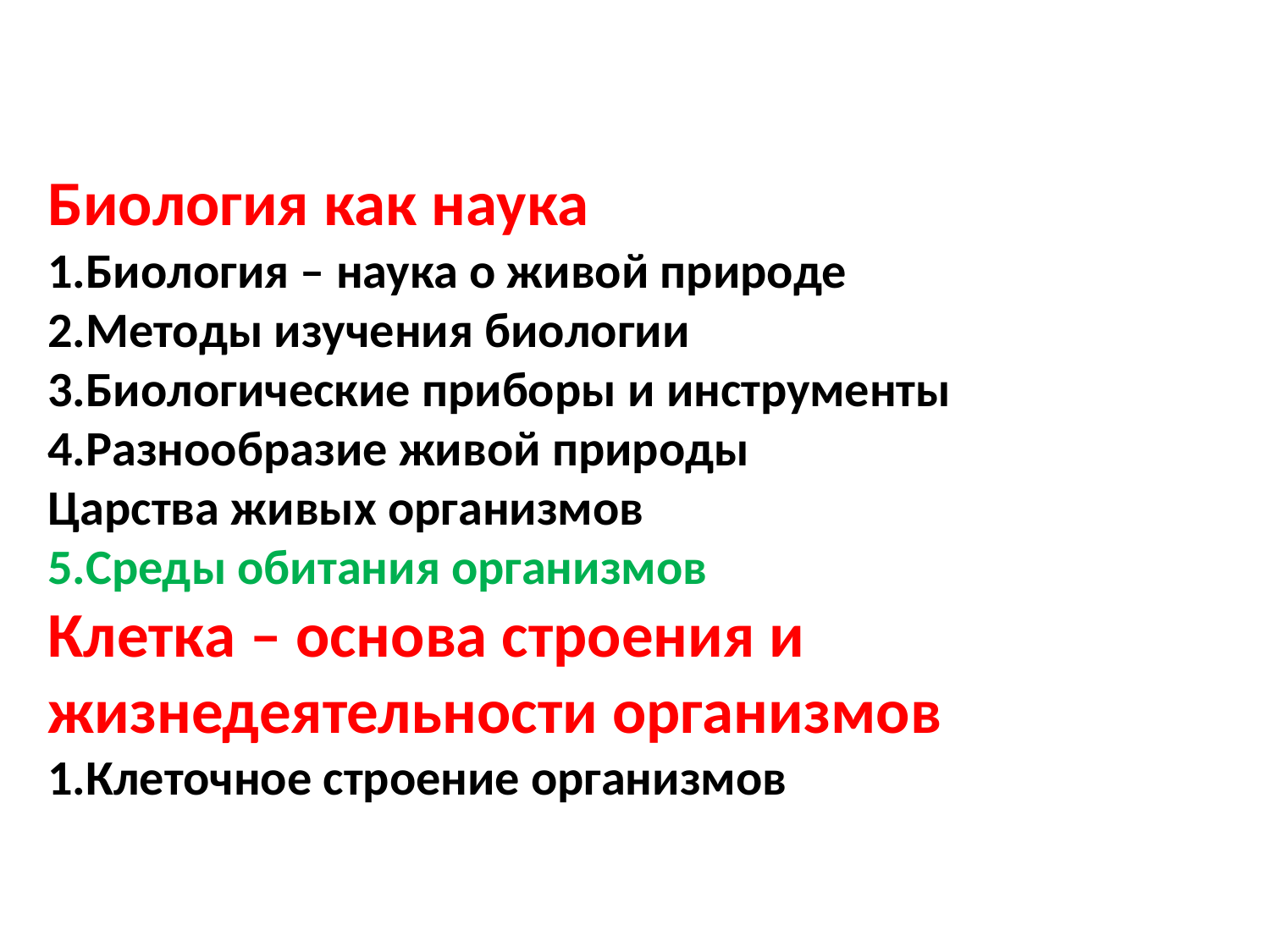

Биология как наука
1.Биология – наука о живой природе
2.Методы изучения биологии
3.Биологические приборы и инструменты
4.Разнообразие живой природы
Царства живых организмов
5.Среды обитания организмов
Клетка – основа строения и жизнедеятельности организмов
1.Клеточное строение организмов